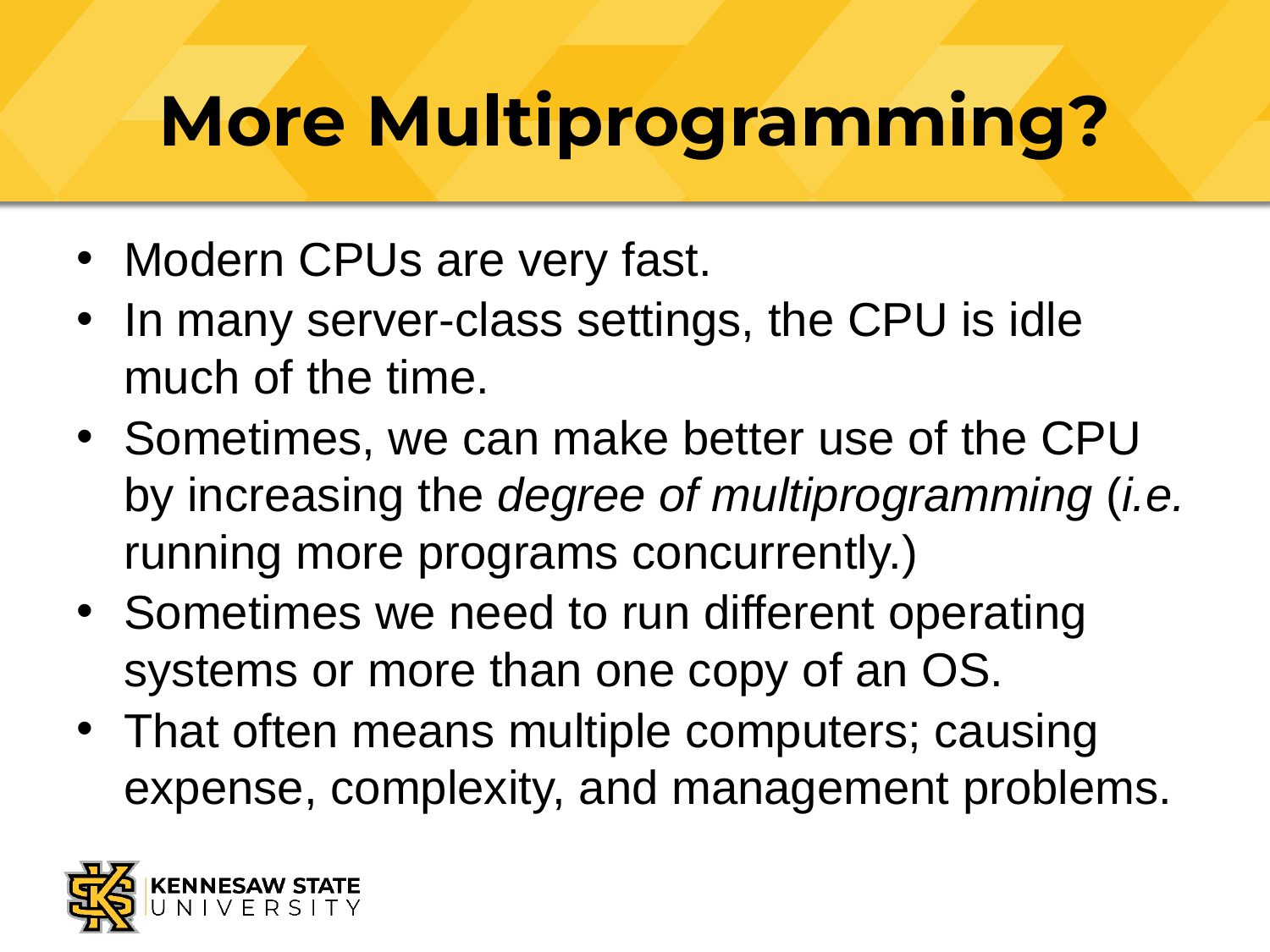

# More Multiprogramming?
Modern CPUs are very fast.
In many server-class settings, the CPU is idle much of the time.
Sometimes, we can make better use of the CPU by increasing the degree of multiprogramming (i.e. running more programs concurrently.)
Sometimes we need to run different operating systems or more than one copy of an OS.
That often means multiple computers; causing expense, complexity, and management problems.